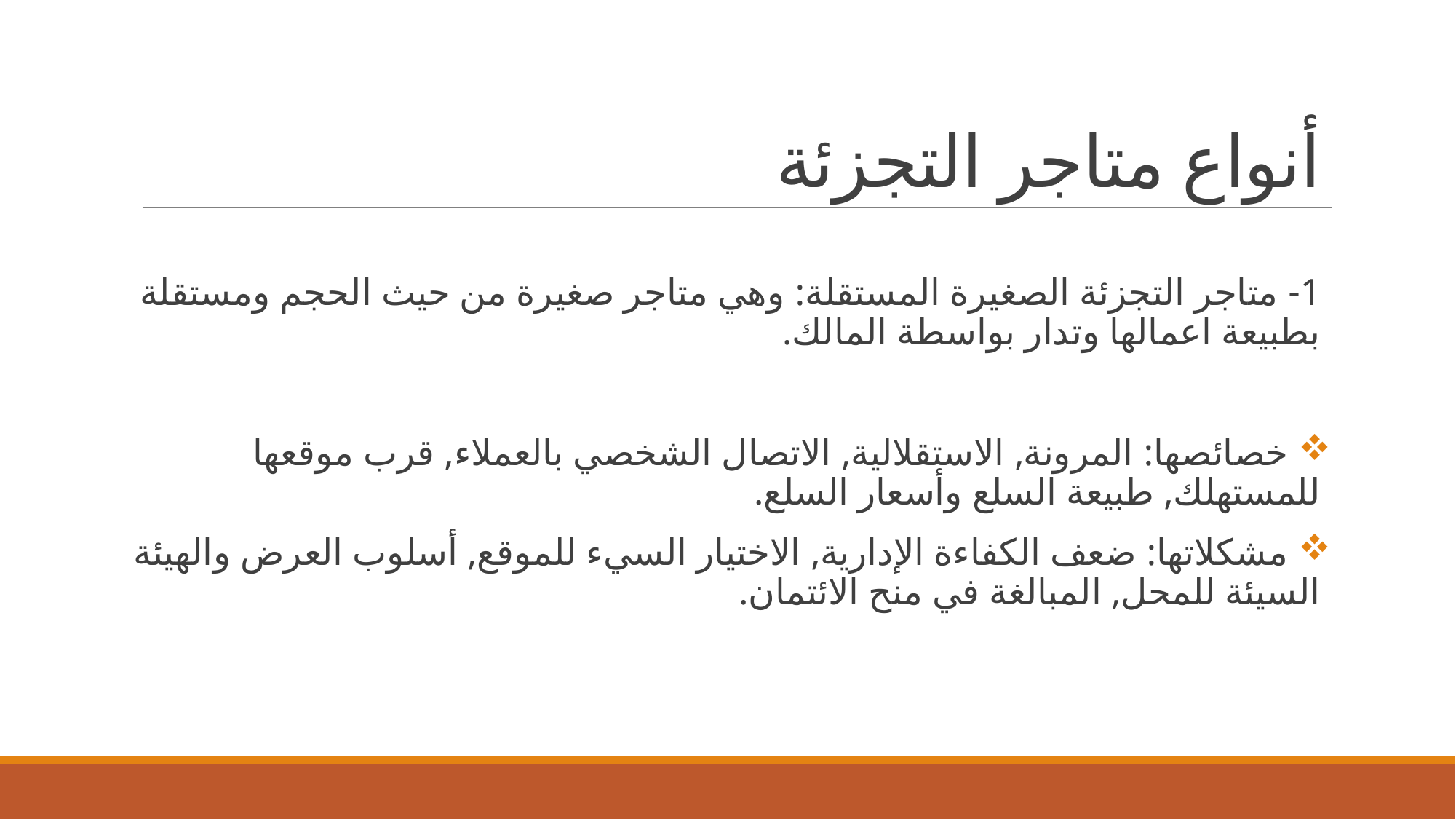

# أنواع متاجر التجزئة
1- متاجر التجزئة الصغيرة المستقلة: وهي متاجر صغيرة من حيث الحجم ومستقلة بطبيعة اعمالها وتدار بواسطة المالك.

 خصائصها: المرونة, الاستقلالية, الاتصال الشخصي بالعملاء, قرب موقعها للمستهلك, طبيعة السلع وأسعار السلع.
 مشكلاتها: ضعف الكفاءة الإدارية, الاختيار السيء للموقع, أسلوب العرض والهيئة السيئة للمحل, المبالغة في منح الائتمان.